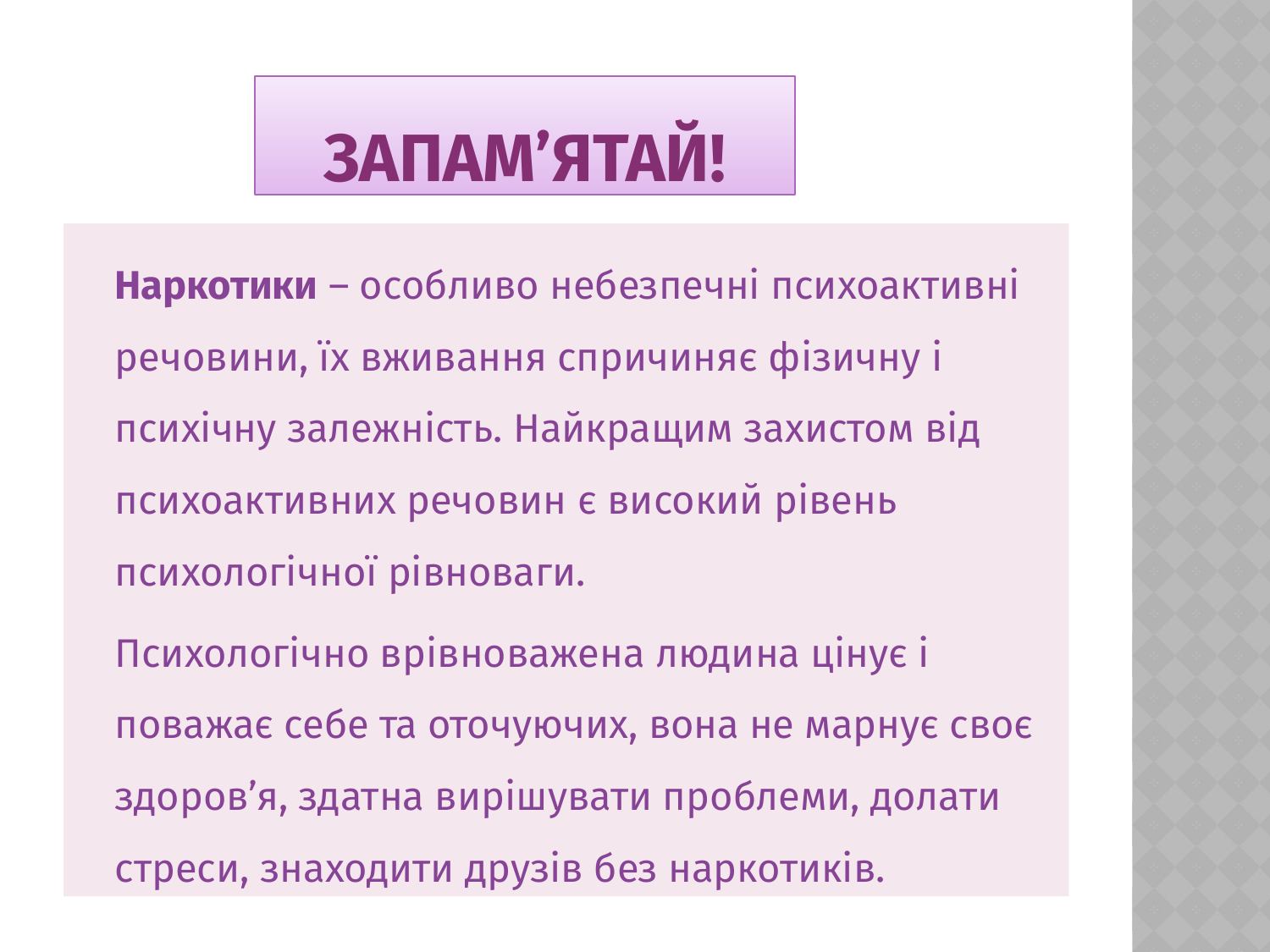

# Запам’ятай!
   	Наркотики – особливо небезпечні психоактивні речовини, їх вживання спричиняє фізичну і психічну залежність. Найкращим захистом від психоактивних речовин є високий рівень психологічної рівноваги.
   		Психологічно врівноважена людина цінує і поважає себе та оточуючих, вона не марнує своє здоров’я, здатна вирішувати проблеми, долати стреси, знаходити друзів без наркотиків.